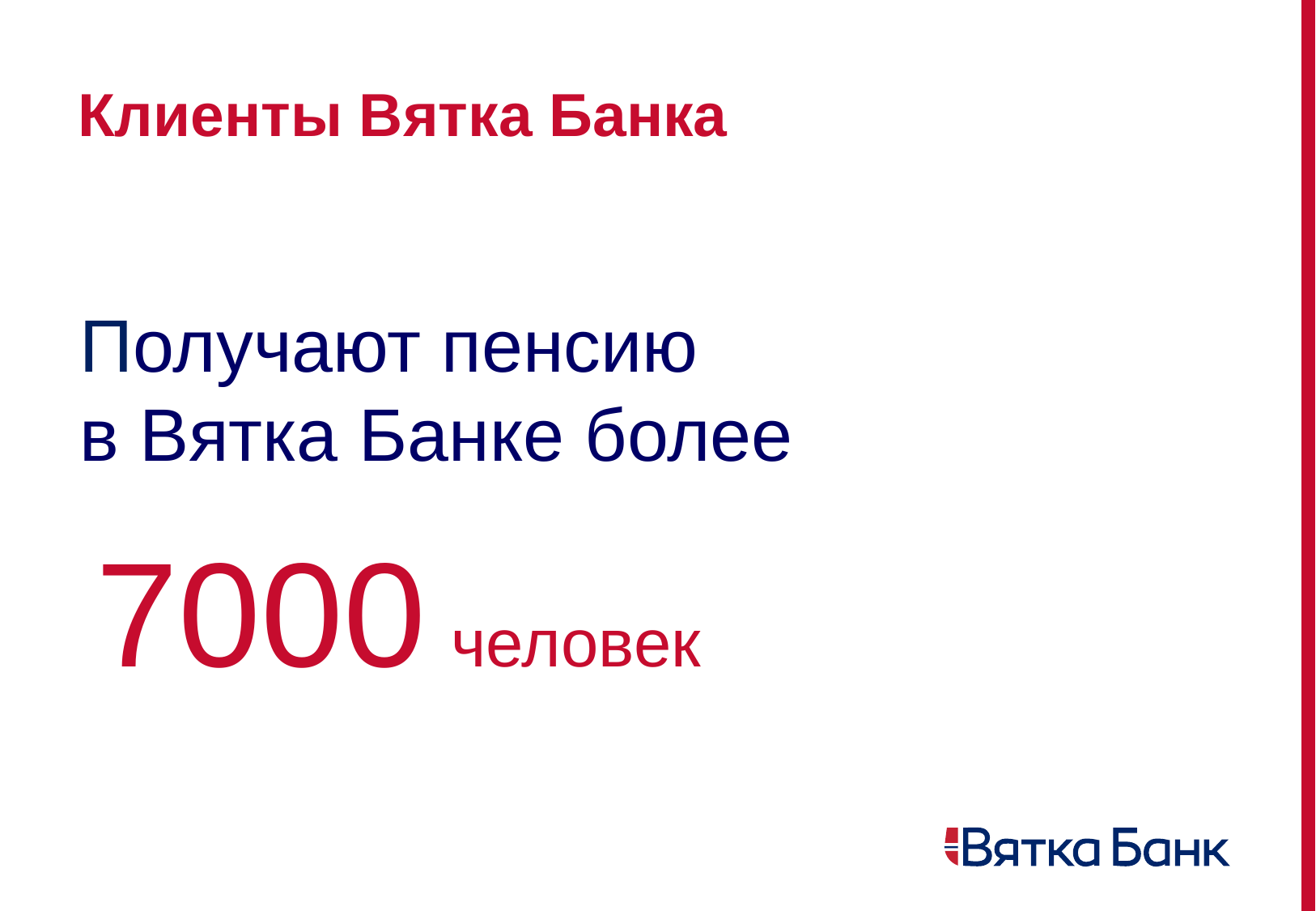

# Клиенты Вятка Банка
Получают пенсию
в Вятка Банке более
7000 человек